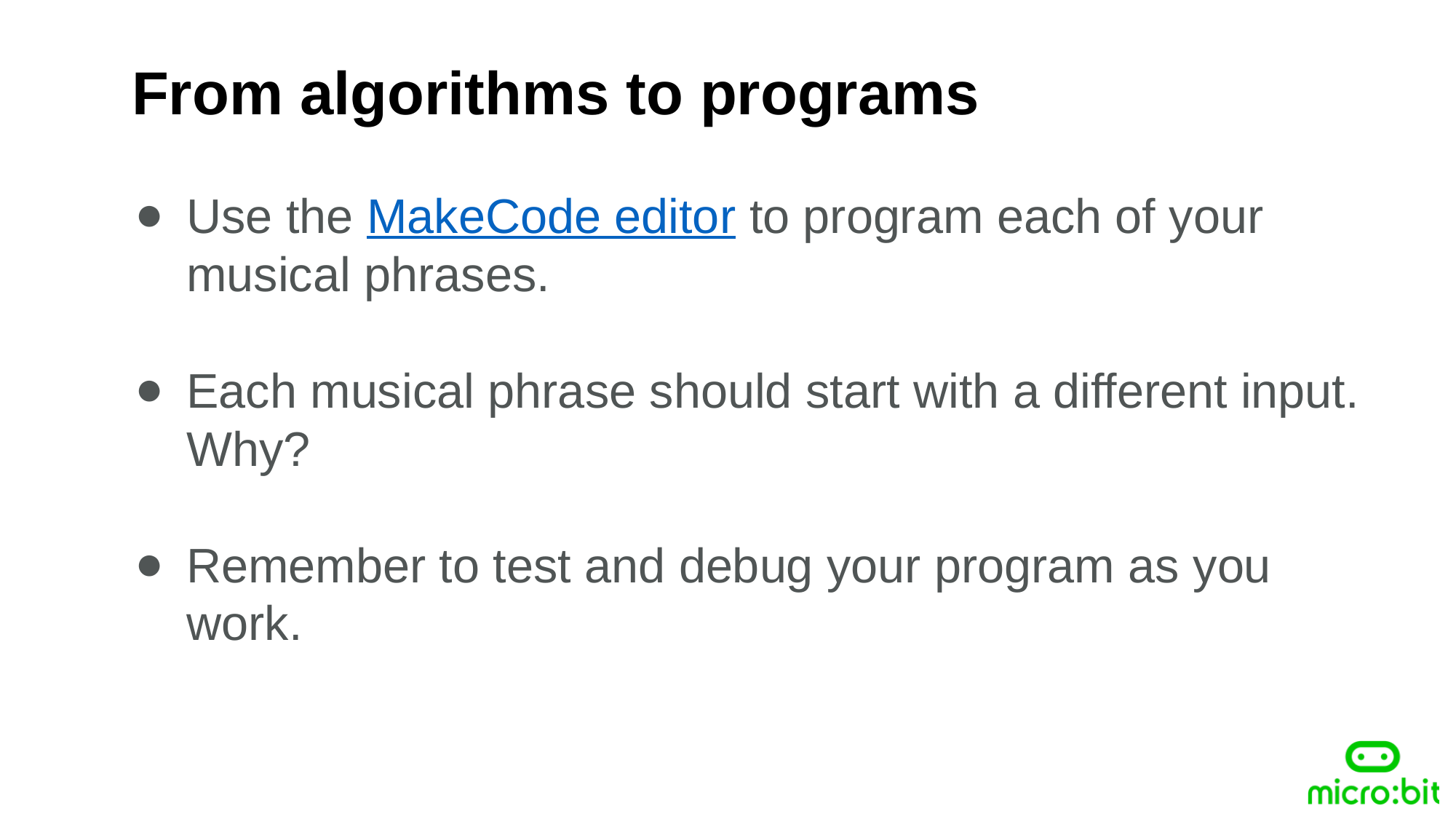

From algorithms to programs

Use the MakeCode editor to program each of your musical phrases.

Each musical phrase should start with a different input. Why?

Remember to test and debug your program as you work.